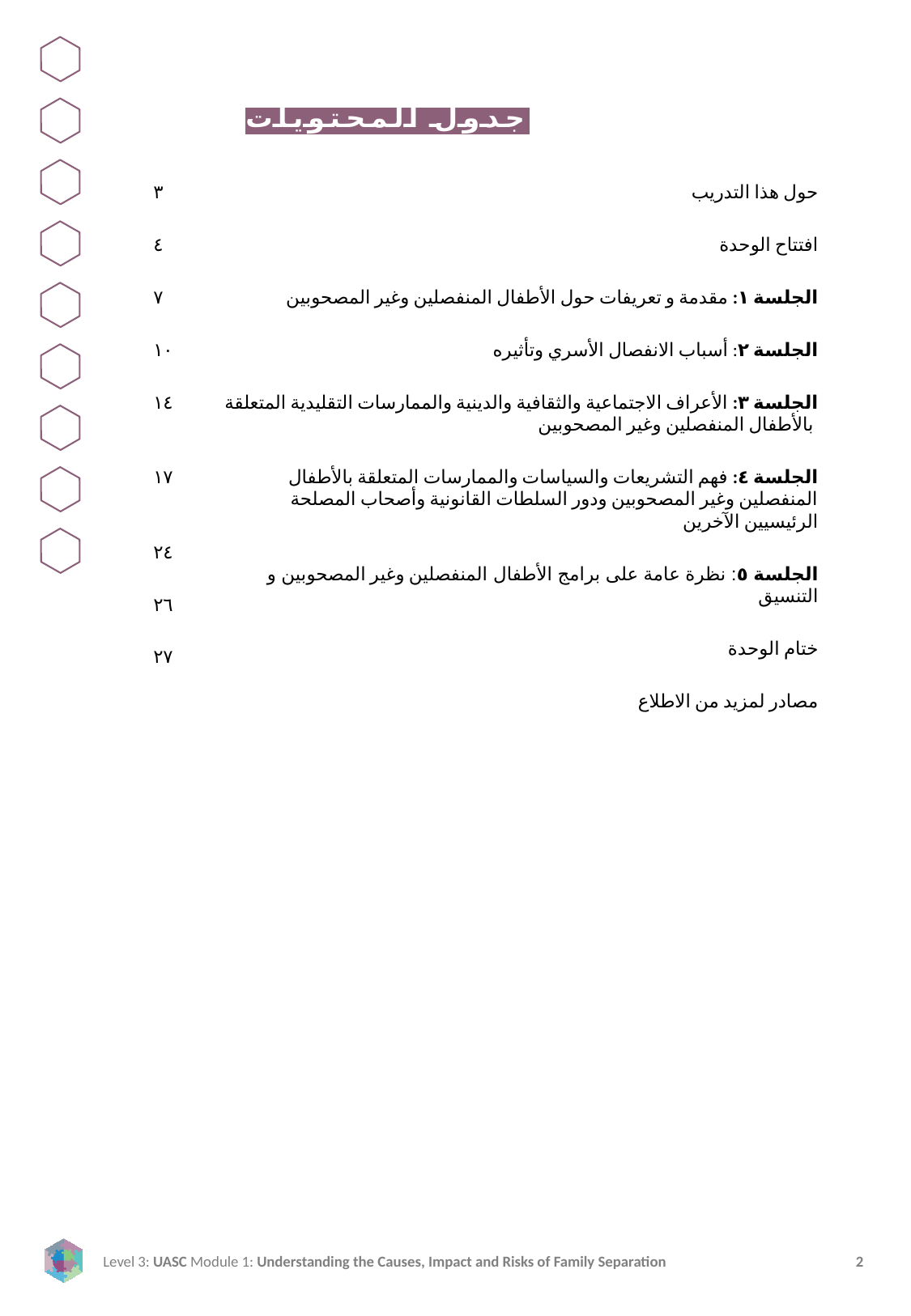

جدول المحتويات

٣
٤
٧
١٠
١٤
١٧
٢٤
٢٦
٢٧
حول هذا التدريب
افتتاح الوحدة
الجلسة ١: مقدمة و تعريفات حول الأطفال المنفصلين وغير المصحوبين
الجلسة ٢: أسباب الانفصال الأسري وتأثيره
الجلسة ٣: الأعراف الاجتماعية والثقافية والدينية والممارسات التقليدية المتعلقة بالأطفال المنفصلين وغير المصحوبين
الجلسة ٤: فهم التشريعات والسياسات والممارسات المتعلقة بالأطفال المنفصلين وغير المصحوبين ودور السلطات القانونية وأصحاب المصلحة الرئيسيين الآخرين
الجلسة ٥: نظرة عامة على برامج الأطفال المنفصلين وغير المصحوبين و التنسيق
ختام الوحدة
مصادر لمزيد من الاطلاع